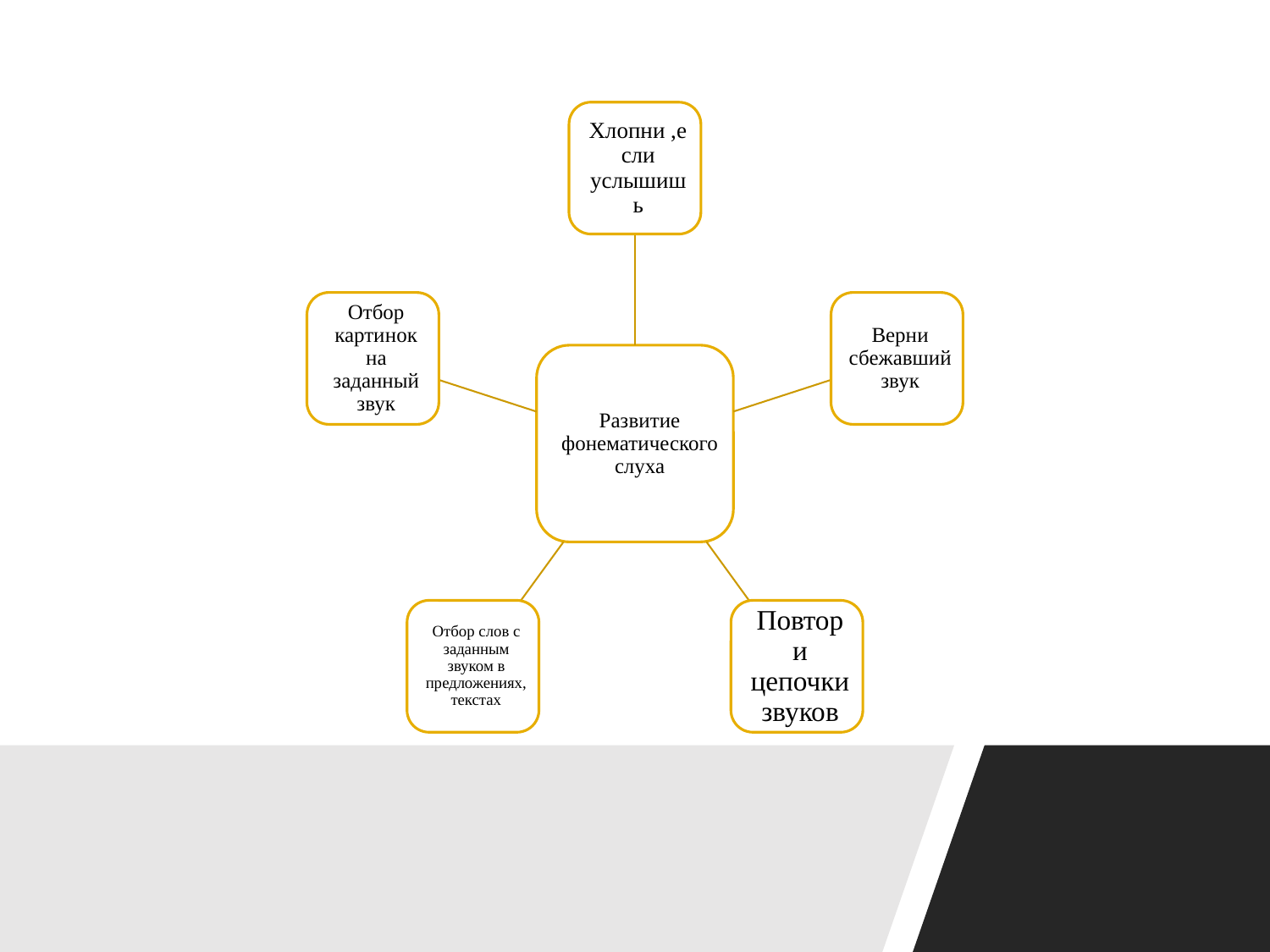

Развитие фонематического слуха
Хлопни ,если услышишь
Верни сбежавший звук
Повтори цепочки звуков
Отбор слов с заданным звуком в предложениях, текстах
Отбор картинок на заданный звук